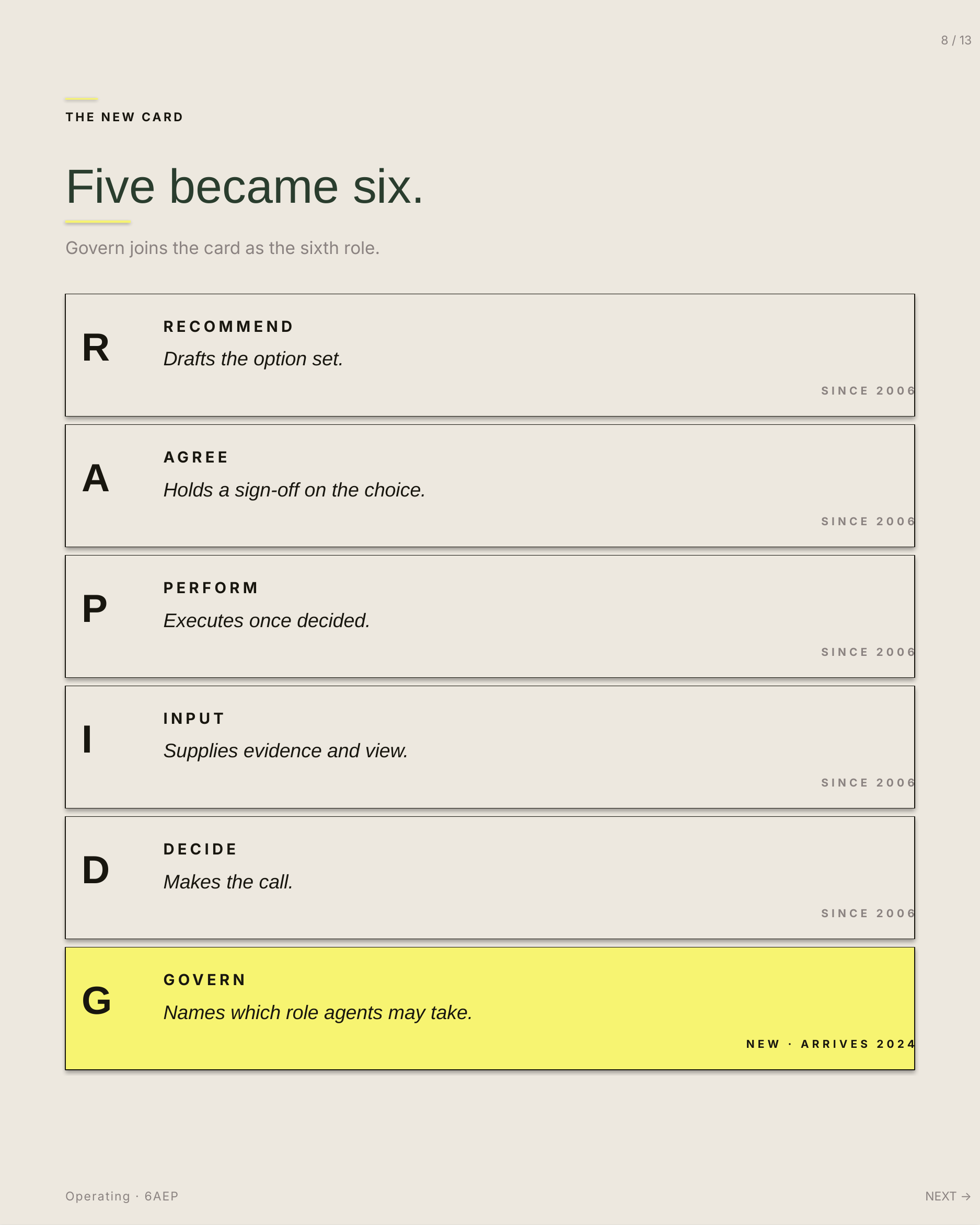

8 / 13

THE NEW CARD
Five became six.

Govern joins the card as the sixth role.

RECOMMEND
R
Drafts the option set.
SINCE 2006

AGREE
A
Holds a sign-off on the choice.
SINCE 2006

PERFORM
P
Executes once decided.
SINCE 2006

INPUT
I
Supplies evidence and view.
SINCE 2006

DECIDE
D
Makes the call.
SINCE 2006

GOVERN
G
Names which role agents may take.
NEW · ARRIVES 2024
Operating · 6AEP
NEXT →